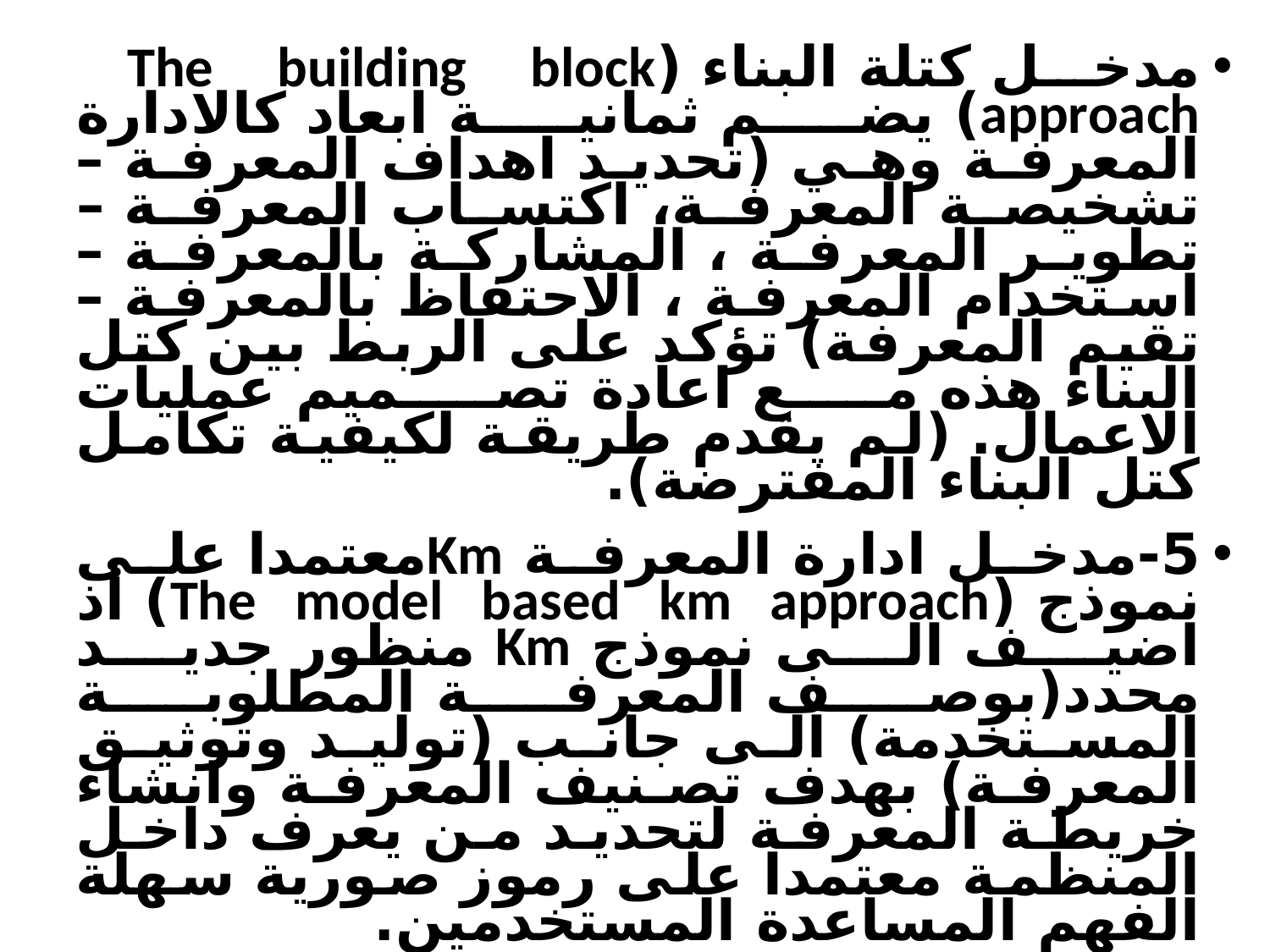

مدخل كتلة البناء (The building block approach) يضم ثمانية ابعاد كالادارة المعرفة وهي (تحديد اهداف المعرفة – تشخيصة المعرفة، اكتساب المعرفة – تطوير المعرفة ، المشاركة بالمعرفة – استخدام المعرفة ، الاحتفاظ بالمعرفة – تقيم المعرفة) تؤكد على الربط بين كتل البناء هذه مع اعادة تصميم عمليات الاعمال. (لم يقدم طريقة لكيفية تكامل كتل البناء المفترضة).
5-مدخل ادارة المعرفة Kmمعتمدا على نموذج (The model based km approach) اذ اضيف الى نموذج Km منظور جديد محدد(بوصف المعرفة المطلوبة المستخدمة) الى جانب (توليد وتوثيق المعرفة) بهدف تصنيف المعرفة وانشاء خريطة المعرفة لتحديد من يعرف داخل المنظمة معتمدا على رموز صورية سهلة الفهم المساعدة المستخدمين.